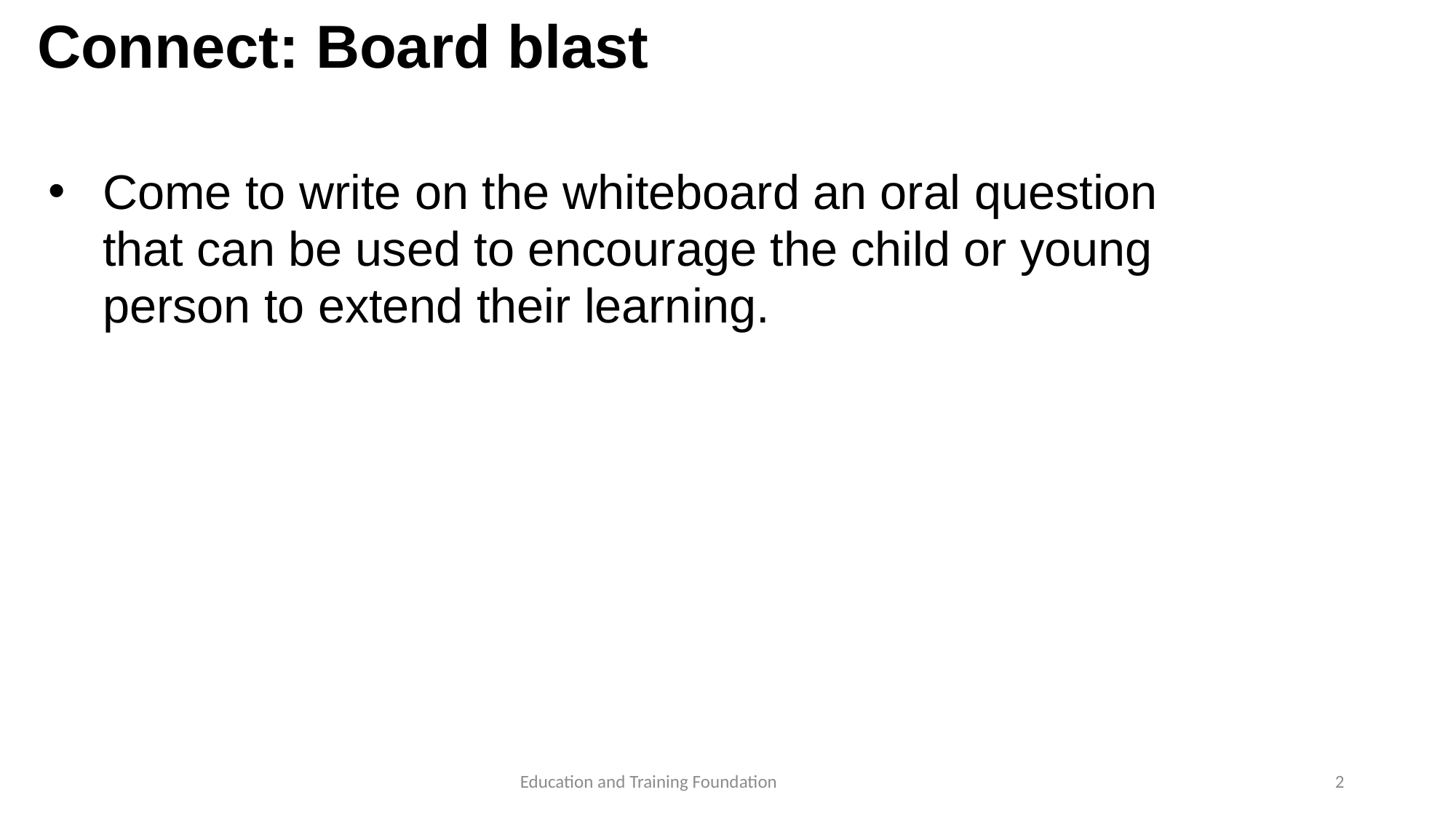

# Connect: Board blast
Come to write on the whiteboard an oral question that can be used to encourage the child or young person to extend their learning.
2
Education and Training Foundation